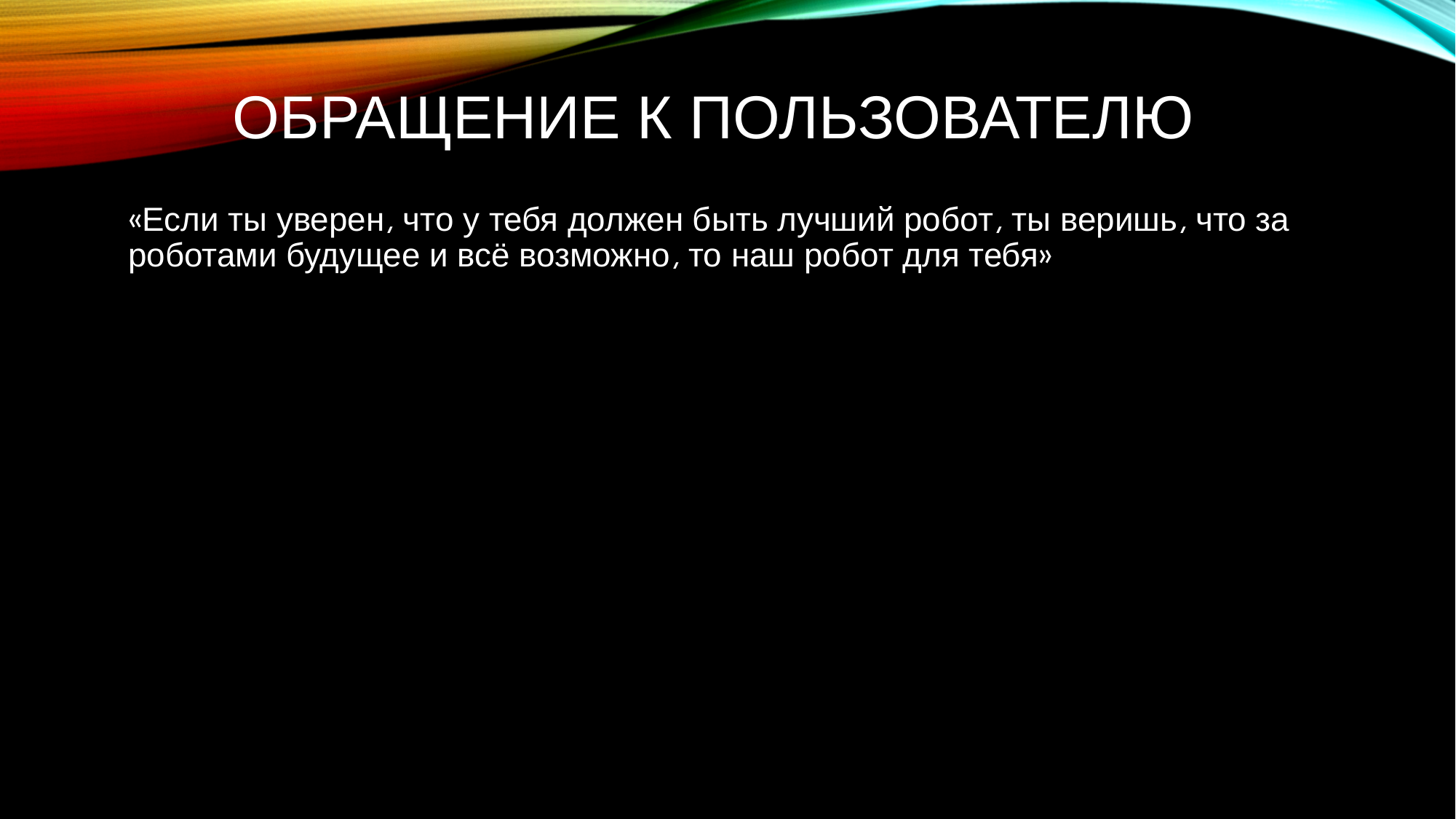

# Обращение к пользователю
«Если ты уверен, что у тебя должен быть лучший робот, ты веришь, что за роботами будущее и всё возможно, то наш робот для тебя»